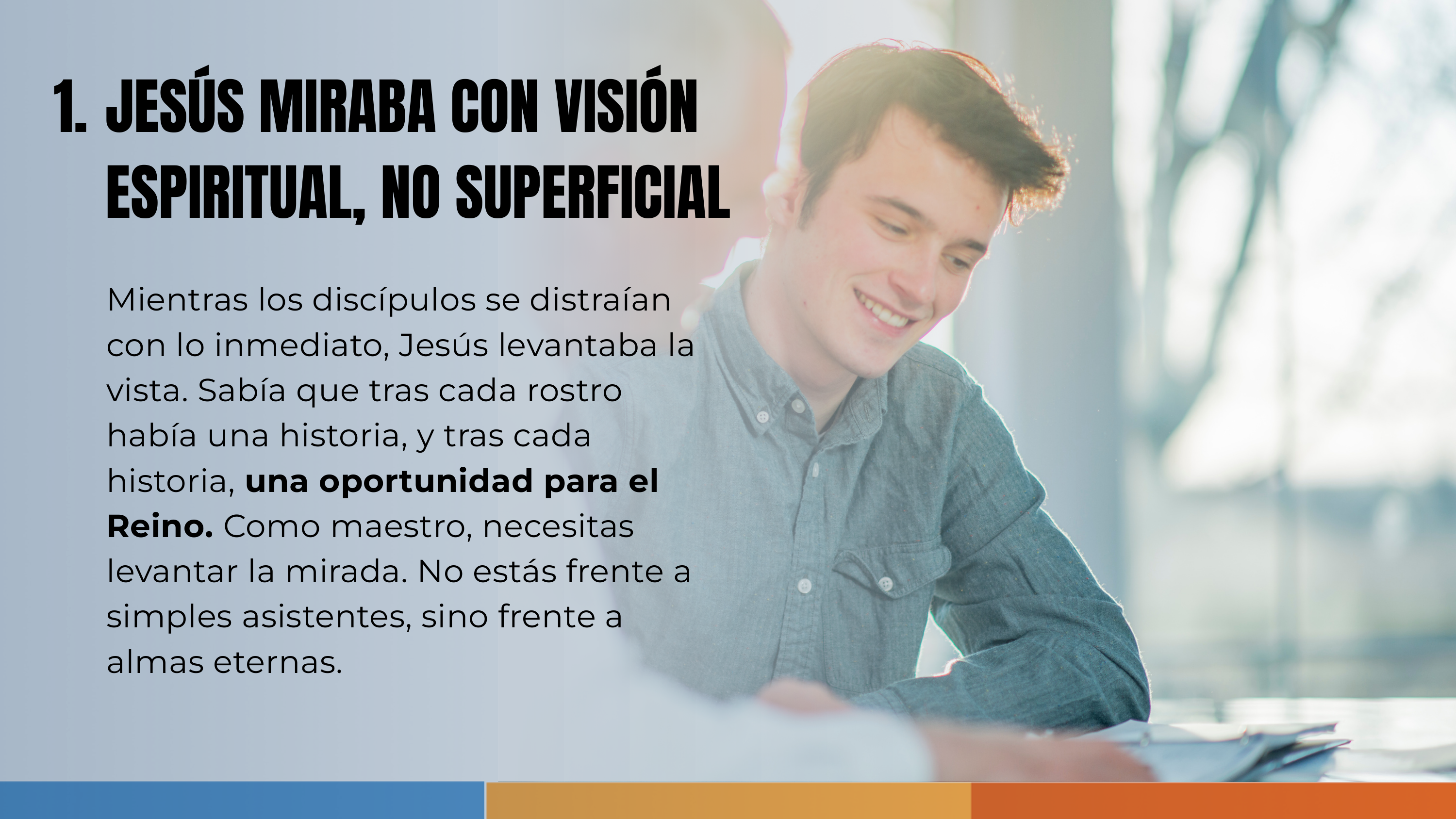

JESÚS MIRABA CON VISIÓN ESPIRITUAL, NO SUPERFICIAL
Mientras los discípulos se distraían con lo inmediato, Jesús levantaba la
vista. Sabía que tras cada rostro había una historia, y tras cada historia, una oportunidad para el Reino. Como maestro, necesitas levantar la mirada. No estás frente a simples asistentes, sino frente a almas eternas.